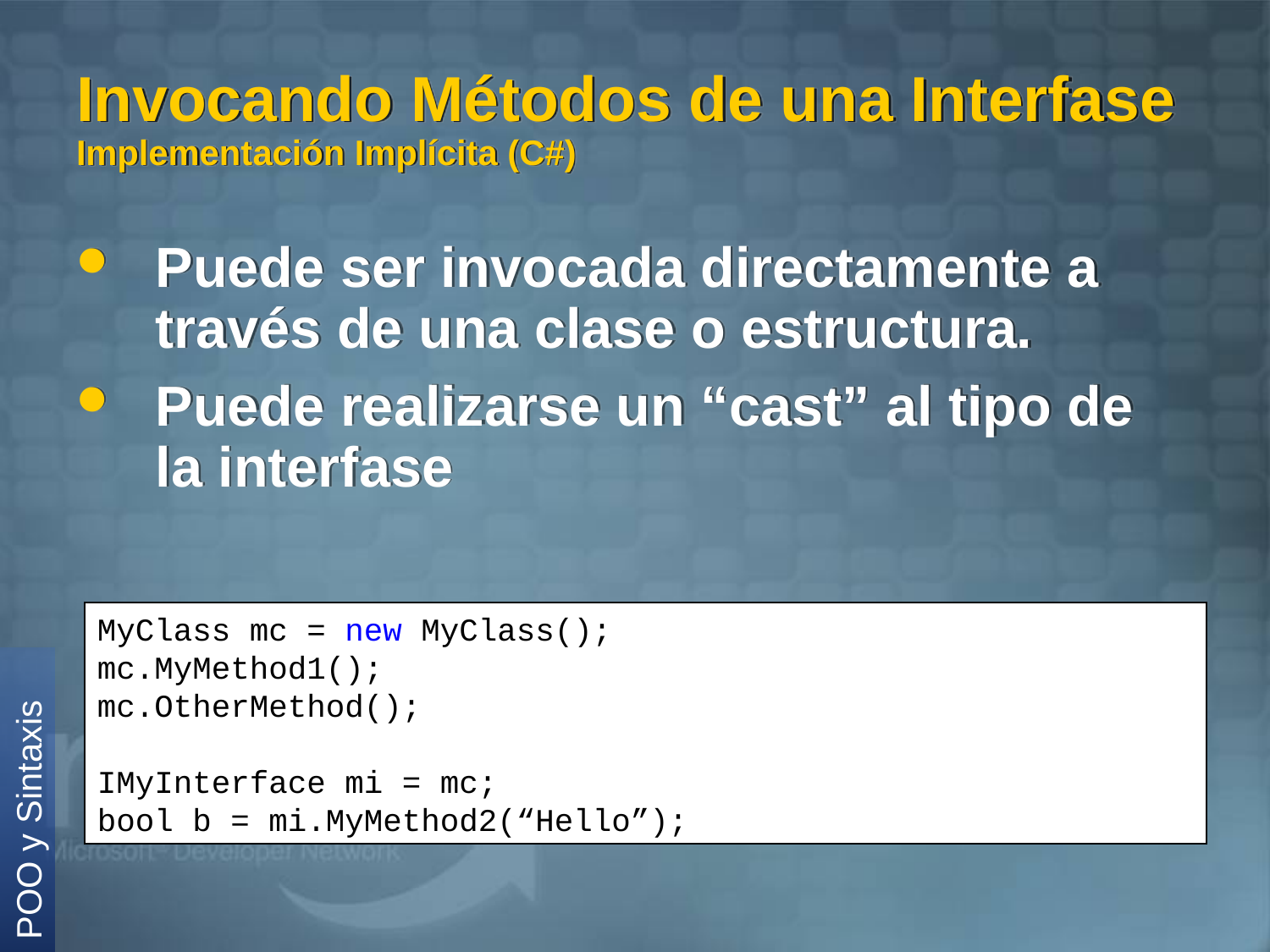

# Invocando Métodos de una Interfase Implementación Implícita (C#)
Puede ser invocada directamente a través de una clase o estructura.
Puede realizarse un “cast” al tipo de la interfase
MyClass mc = new MyClass();
mc.MyMethod1();
mc.OtherMethod();

IMyInterface mi = mc;
bool b = mi.MyMethod2(“Hello”);
POO y Sintaxis